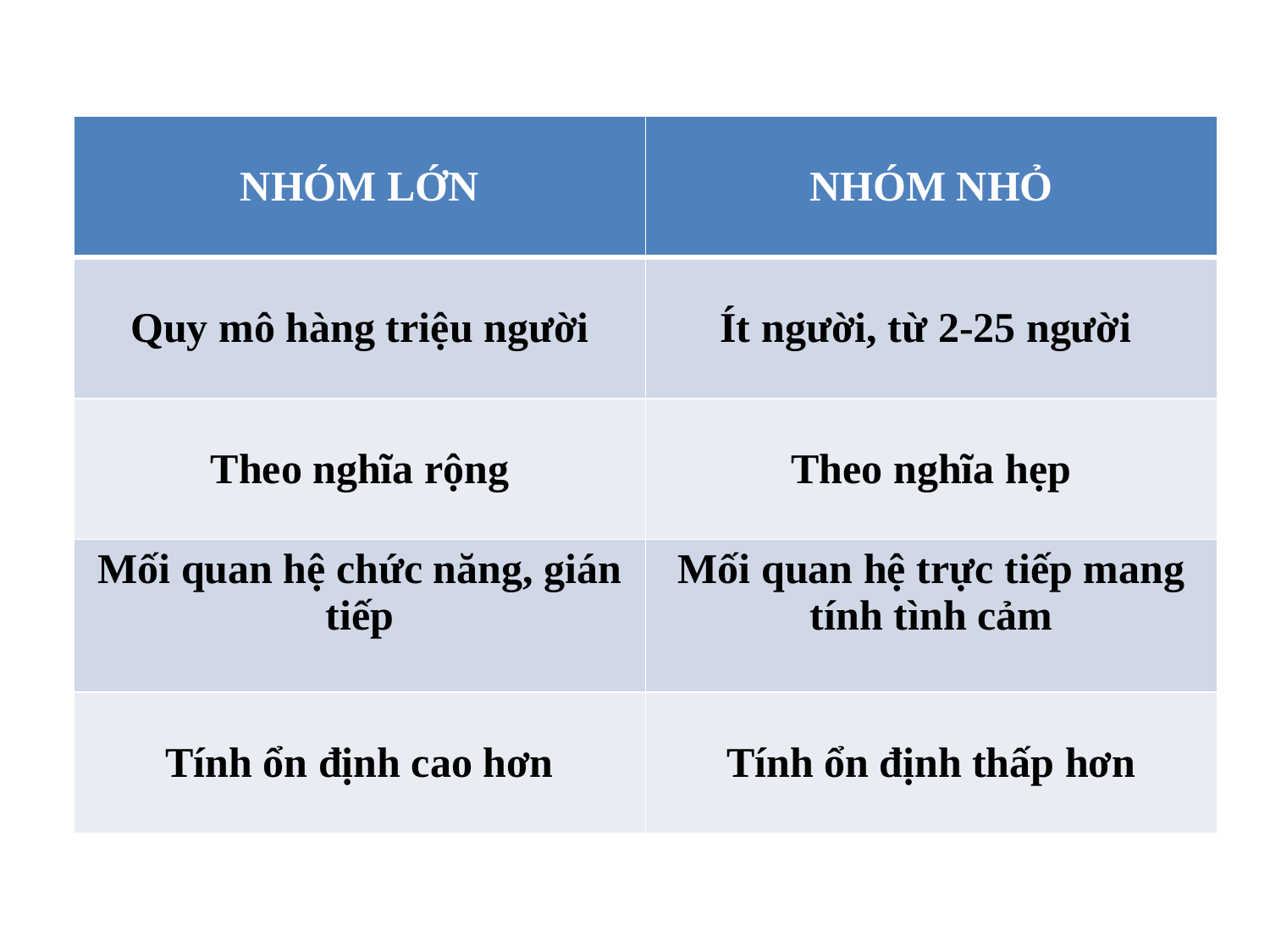

| NHÓM LỚN | NHÓM NHỎ |
| --- | --- |
| Quy mô hàng triệu người | Ít người, từ 2-25 người |
| Theo nghĩa rộng | Theo nghĩa hẹp |
| Mối quan hệ chức năng, gián tiếp | Mối quan hệ trực tiếp mang tính tình cảm |
| Tính ổn định cao hơn | Tính ổn định thấp hơn |